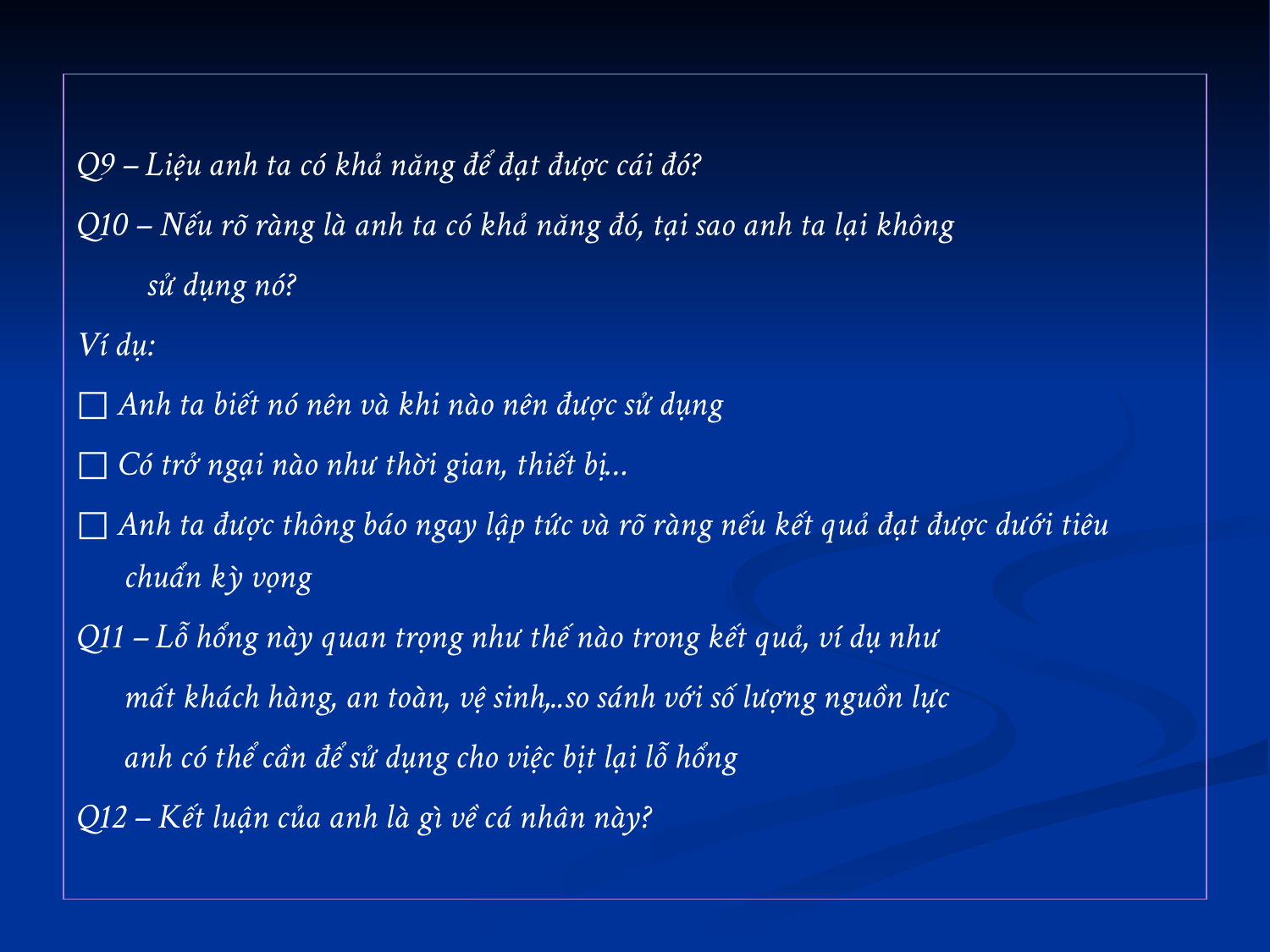

Q9 – Liệu anh ta có khả năng để đạt được cái đó?
Q10 – Nếu rõ ràng là anh ta có khả năng đó, tại sao anh ta lại không
         sử dụng nó?
Ví dụ:
□ Anh ta biết nó nên và khi nào nên được sử dụng
□ Có trở ngại nào như thời gian, thiết bị…
□ Anh ta được thông báo ngay lập tức và rõ ràng nếu kết quả đạt được dưới tiêu chuẩn kỳ vọng
Q11 – Lỗ hổng này quan trọng như thế nào trong kết quả, ví dụ như
      mất khách hàng, an toàn, vệ sinh,..so sánh với số lượng nguồn lực
      anh có thể cần để sử dụng cho việc bịt lại lỗ hổng
Q12 – Kết luận của anh là gì về cá nhân này?